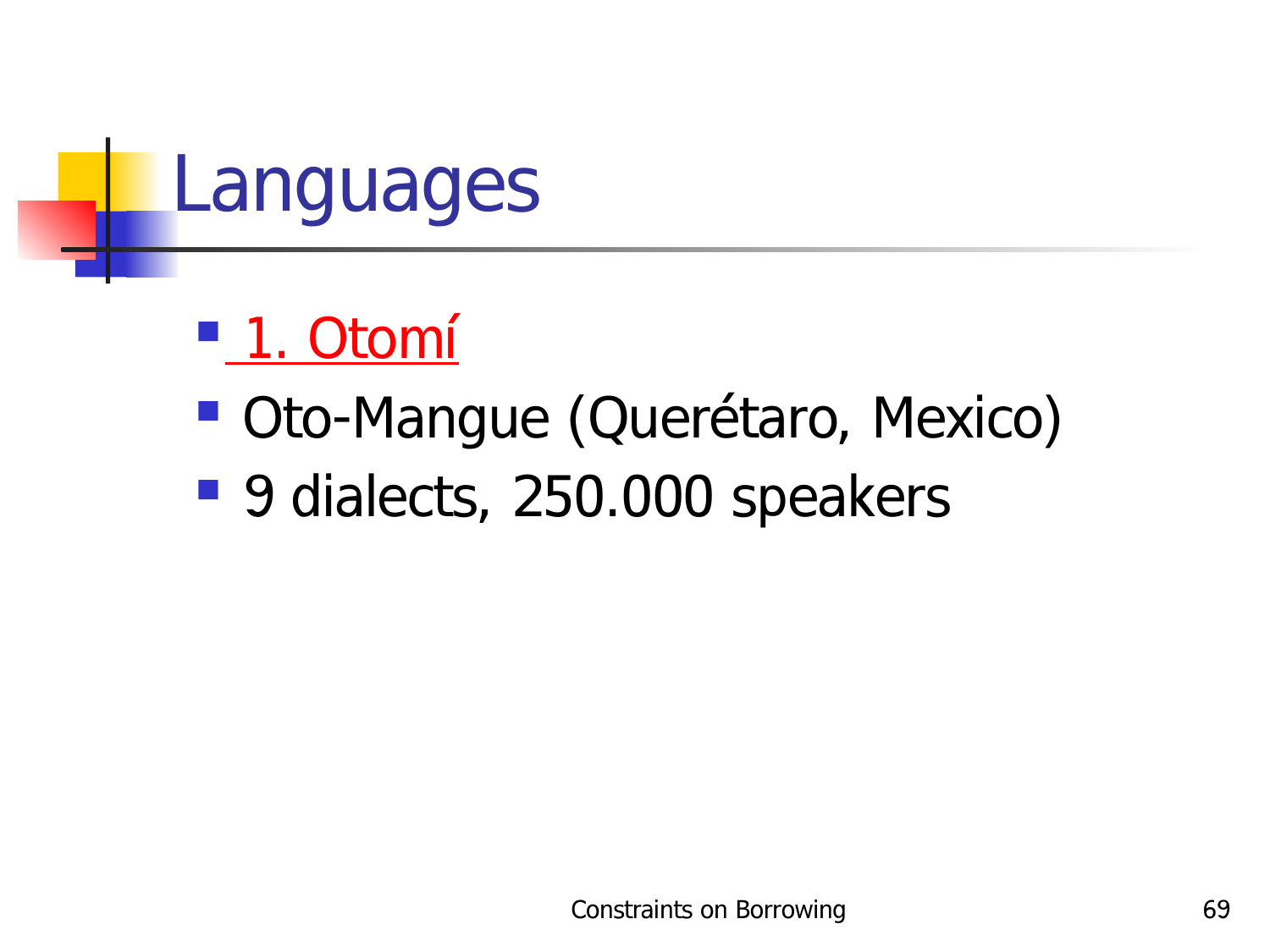

# Languages
 1. Otomí
 Oto-Mangue (Querétaro, Mexico)
 9 dialects, 250.000 speakers
Constraints on Borrowing
69